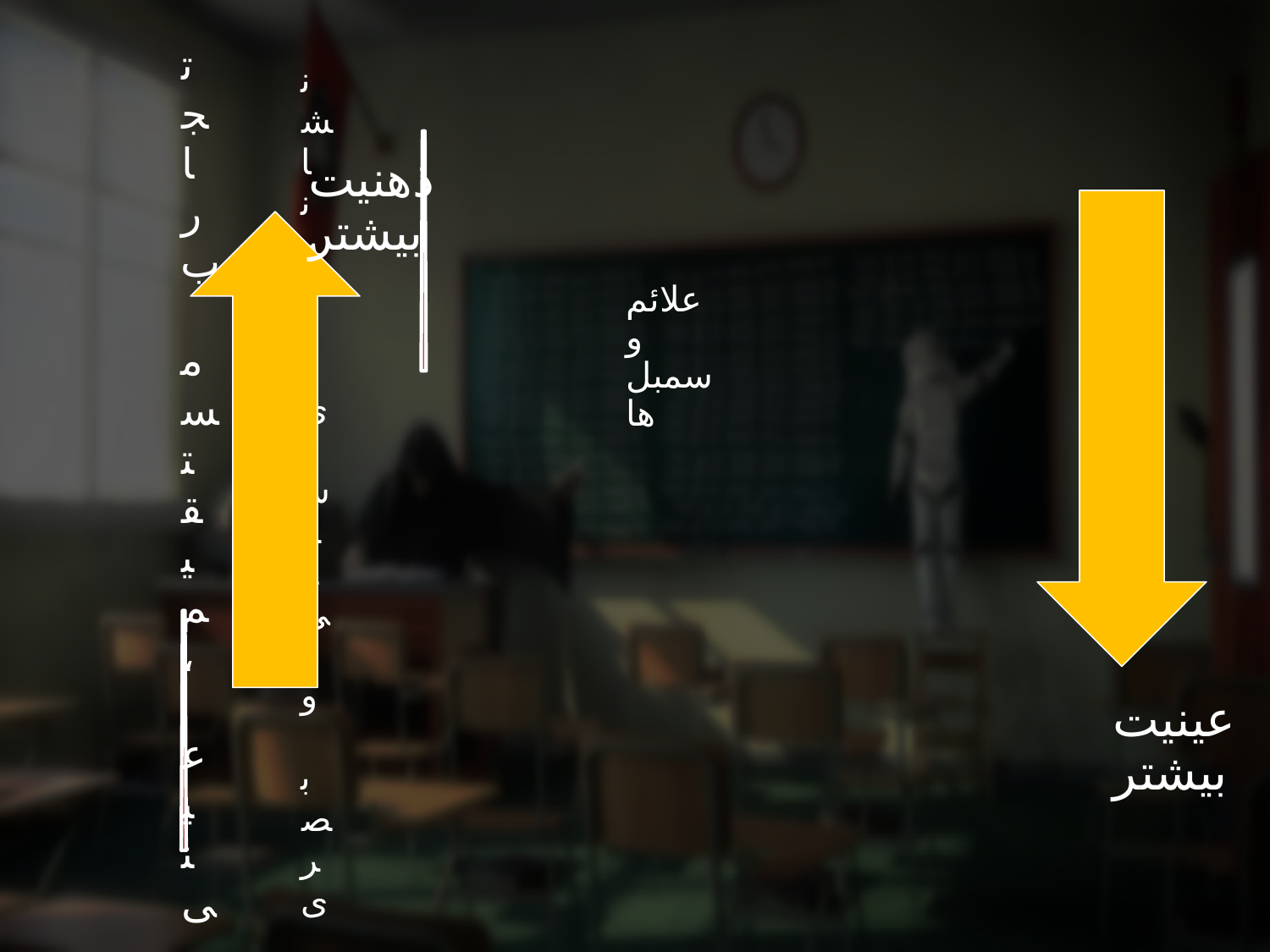

ذهنیت بیشتر

علائم و سمبل ها
عینیت بیشتر